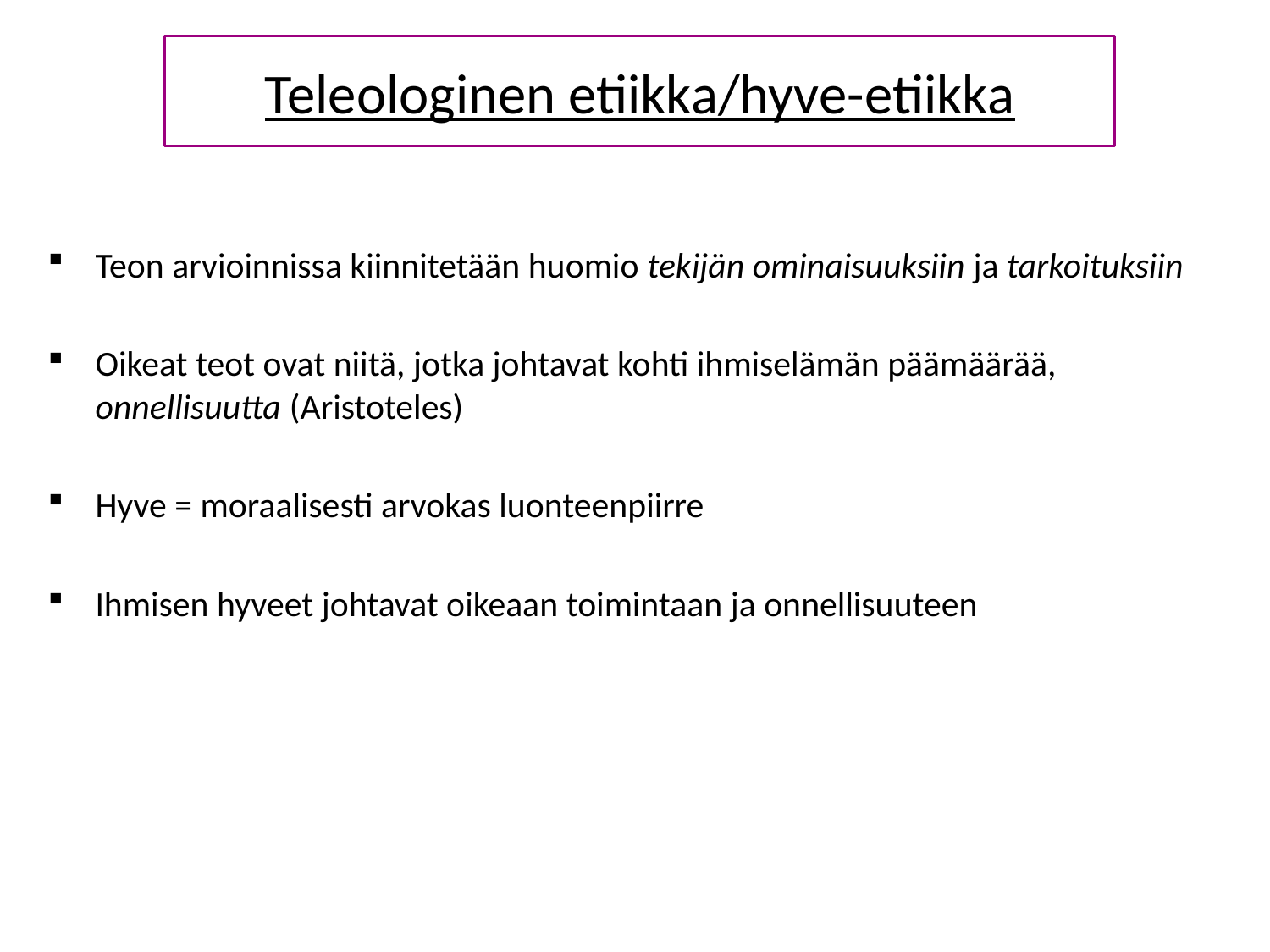

# Teleologinen etiikka/hyve-etiikka
Teon arvioinnissa kiinnitetään huomio tekijän ominaisuuksiin ja tarkoituksiin

Oikeat teot ovat niitä, jotka johtavat kohti ihmiselämän päämäärää, onnellisuutta (Aristoteles)

Hyve = moraalisesti arvokas luonteenpiirre

Ihmisen hyveet johtavat oikeaan toimintaan ja onnellisuuteen